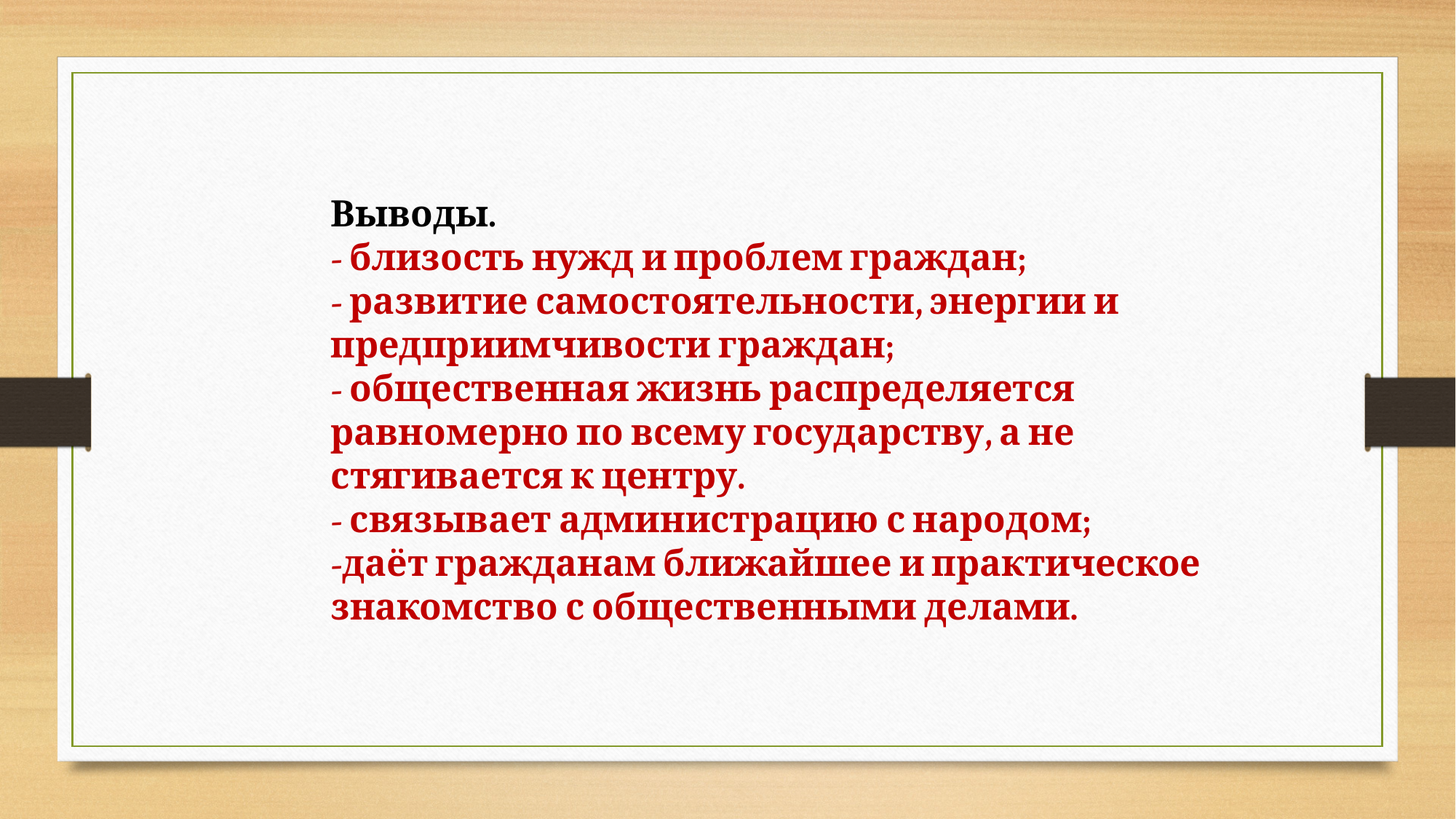

Выводы.
- близость нужд и проблем граждан;
- развитие самостоятельности, энергии и предприимчивости граждан;
- общественная жизнь распределяется равномерно по всему государству, а не стягивается к центру.
- связывает администрацию с народом;
-даёт гражданам ближайшее и практическое знакомство с общественными делами.